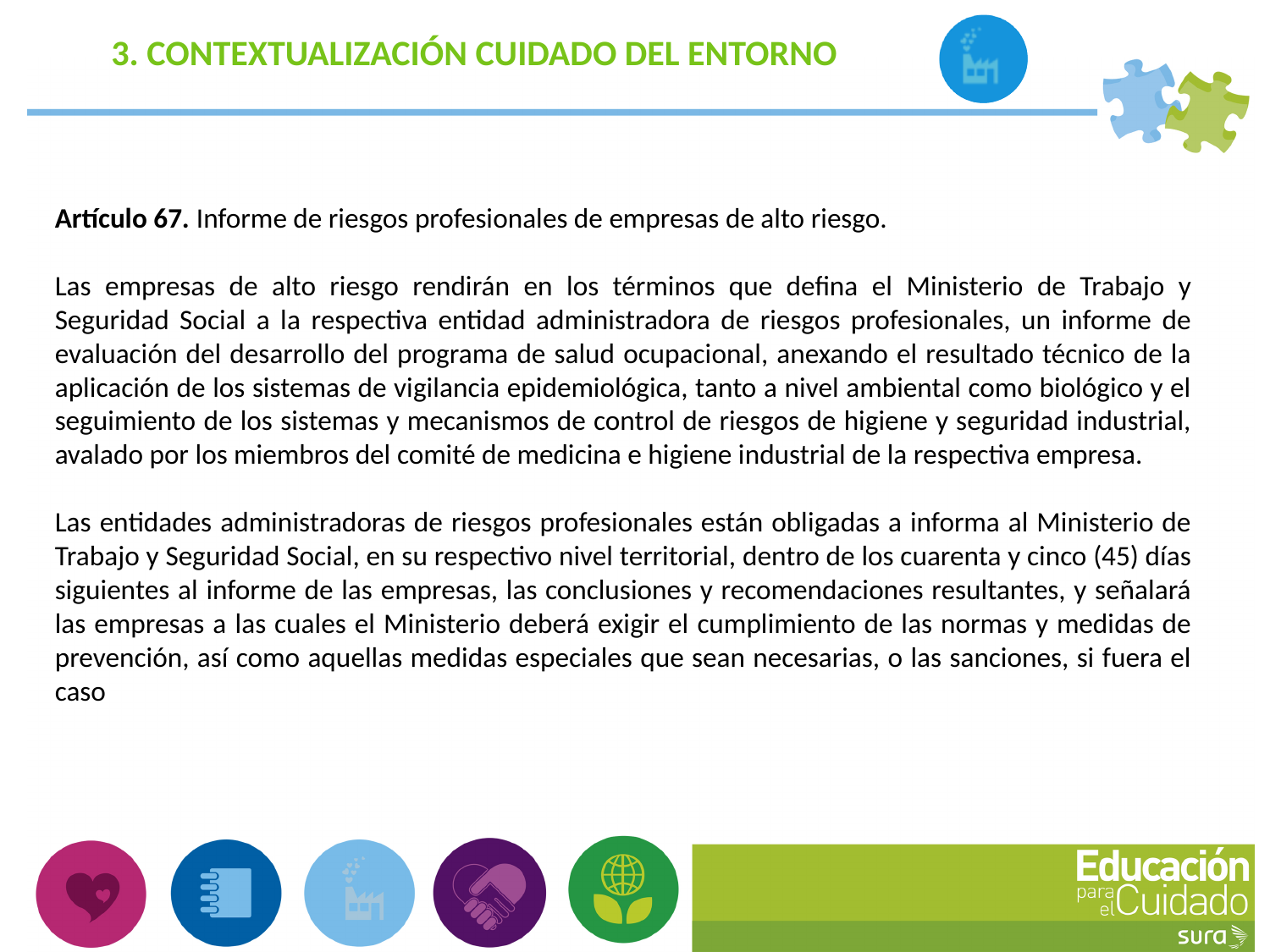

3. CONTEXTUALIZACIÓN CUIDADO DEL ENTORNO

Artículo 67. Informe de riesgos profesionales de empresas de alto riesgo.

Las empresas de alto riesgo rendirán en los términos que defina el Ministerio de Trabajo y Seguridad Social a la respectiva entidad administradora de riesgos profesionales, un informe de evaluación del desarrollo del programa de salud ocupacional, anexando el resultado técnico de la aplicación de los sistemas de vigilancia epidemiológica, tanto a nivel ambiental como biológico y el seguimiento de los sistemas y mecanismos de control de riesgos de higiene y seguridad industrial, avalado por los miembros del comité de medicina e higiene industrial de la respectiva empresa.

Las entidades administradoras de riesgos profesionales están obligadas a informa al Ministerio de Trabajo y Seguridad Social, en su respectivo nivel territorial, dentro de los cuarenta y cinco (45) días siguientes al informe de las empresas, las conclusiones y recomendaciones resultantes, y señalará las empresas a las cuales el Ministerio deberá exigir el cumplimiento de las normas y medidas de prevención, así como aquellas medidas especiales que sean necesarias, o las sanciones, si fuera el caso